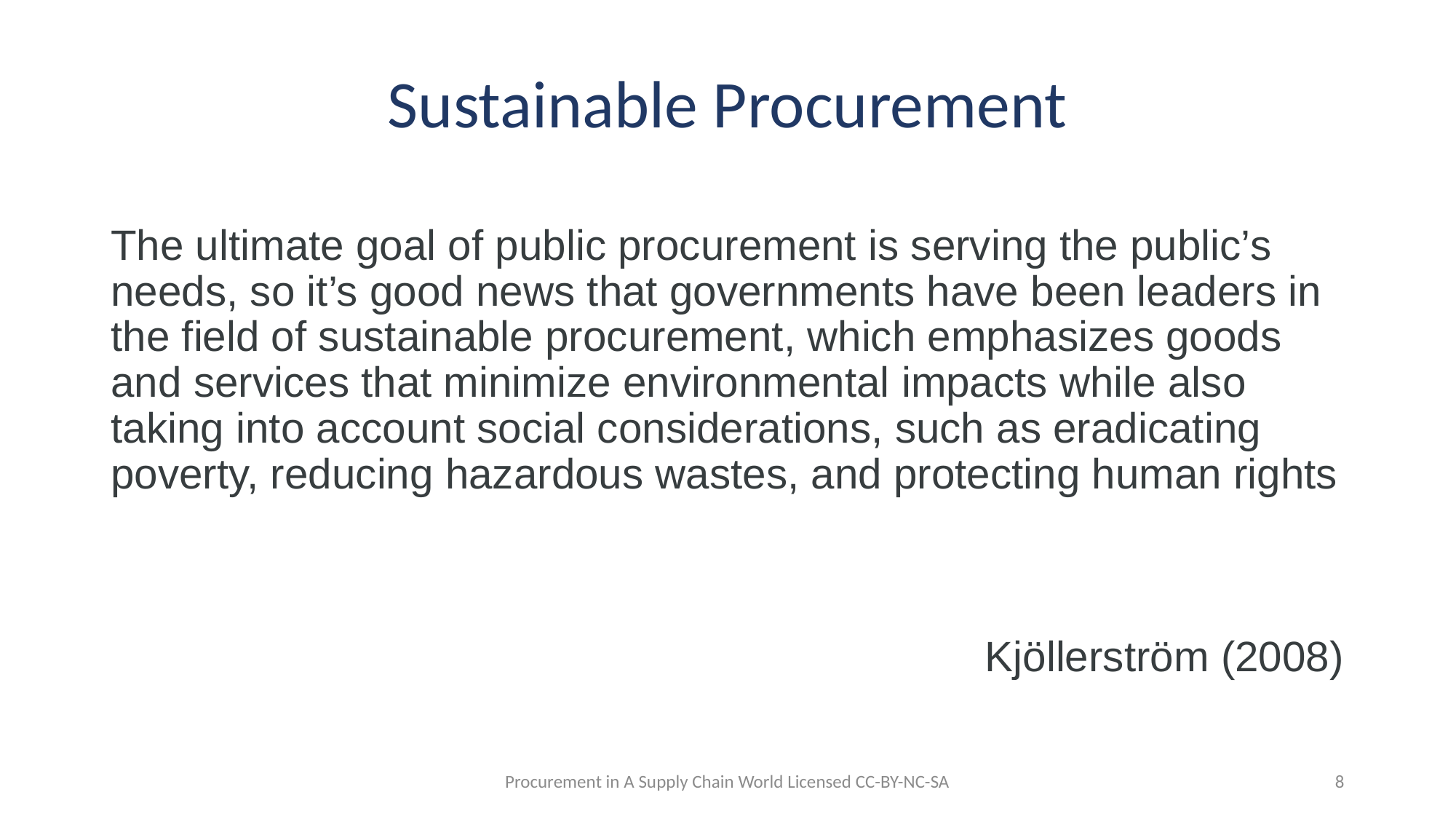

# Sustainable Procurement

The ultimate goal of public procurement is serving the public’s needs, so it’s good news that governments have been leaders in the field of sustainable procurement, which emphasizes goods and services that minimize environmental impacts while also taking into account social considerations, such as eradicating poverty, reducing hazardous wastes, and protecting human rights

Kjöllerström (2008)
Procurement in A Supply Chain World Licensed CC-BY-NC-SA
8